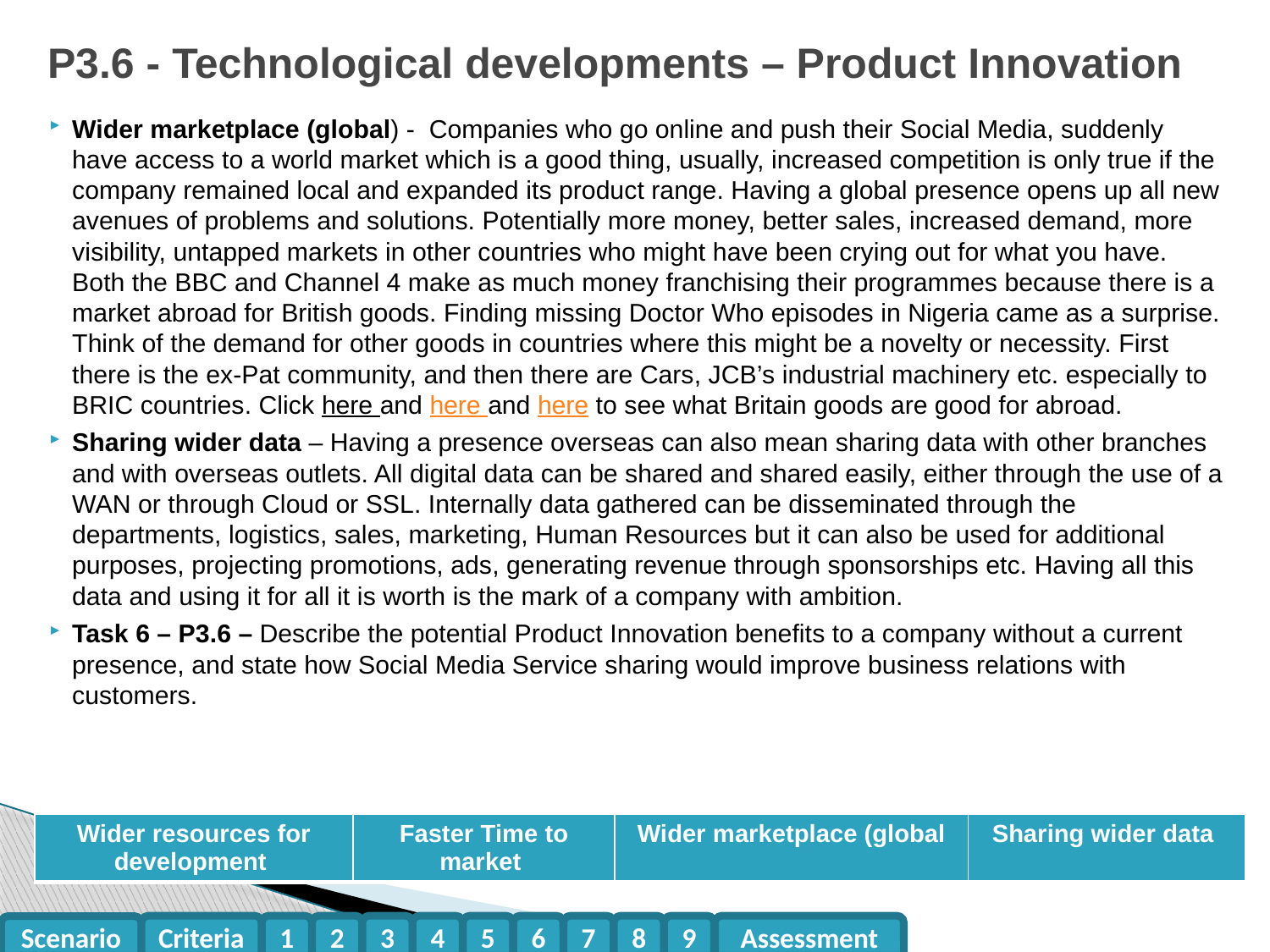

# P3.6 - Technological developments – Product Innovation
Wider marketplace (global) -  Companies who go online and push their Social Media, suddenly have access to a world market which is a good thing, usually, increased competition is only true if the company remained local and expanded its product range. Having a global presence opens up all new avenues of problems and solutions. Potentially more money, better sales, increased demand, more visibility, untapped markets in other countries who might have been crying out for what you have. Both the BBC and Channel 4 make as much money franchising their programmes because there is a market abroad for British goods. Finding missing Doctor Who episodes in Nigeria came as a surprise. Think of the demand for other goods in countries where this might be a novelty or necessity. First there is the ex-Pat community, and then there are Cars, JCB’s industrial machinery etc. especially to BRIC countries. Click here and here and here to see what Britain goods are good for abroad.
Sharing wider data – Having a presence overseas can also mean sharing data with other branches and with overseas outlets. All digital data can be shared and shared easily, either through the use of a WAN or through Cloud or SSL. Internally data gathered can be disseminated through the departments, logistics, sales, marketing, Human Resources but it can also be used for additional purposes, projecting promotions, ads, generating revenue through sponsorships etc. Having all this data and using it for all it is worth is the mark of a company with ambition.
Task 6 – P3.6 – Describe the potential Product Innovation benefits to a company without a current presence, and state how Social Media Service sharing would improve business relations with customers.

| Wider resources for development | Faster Time to market | Wider marketplace (global | Sharing wider data |
| --- | --- | --- | --- |